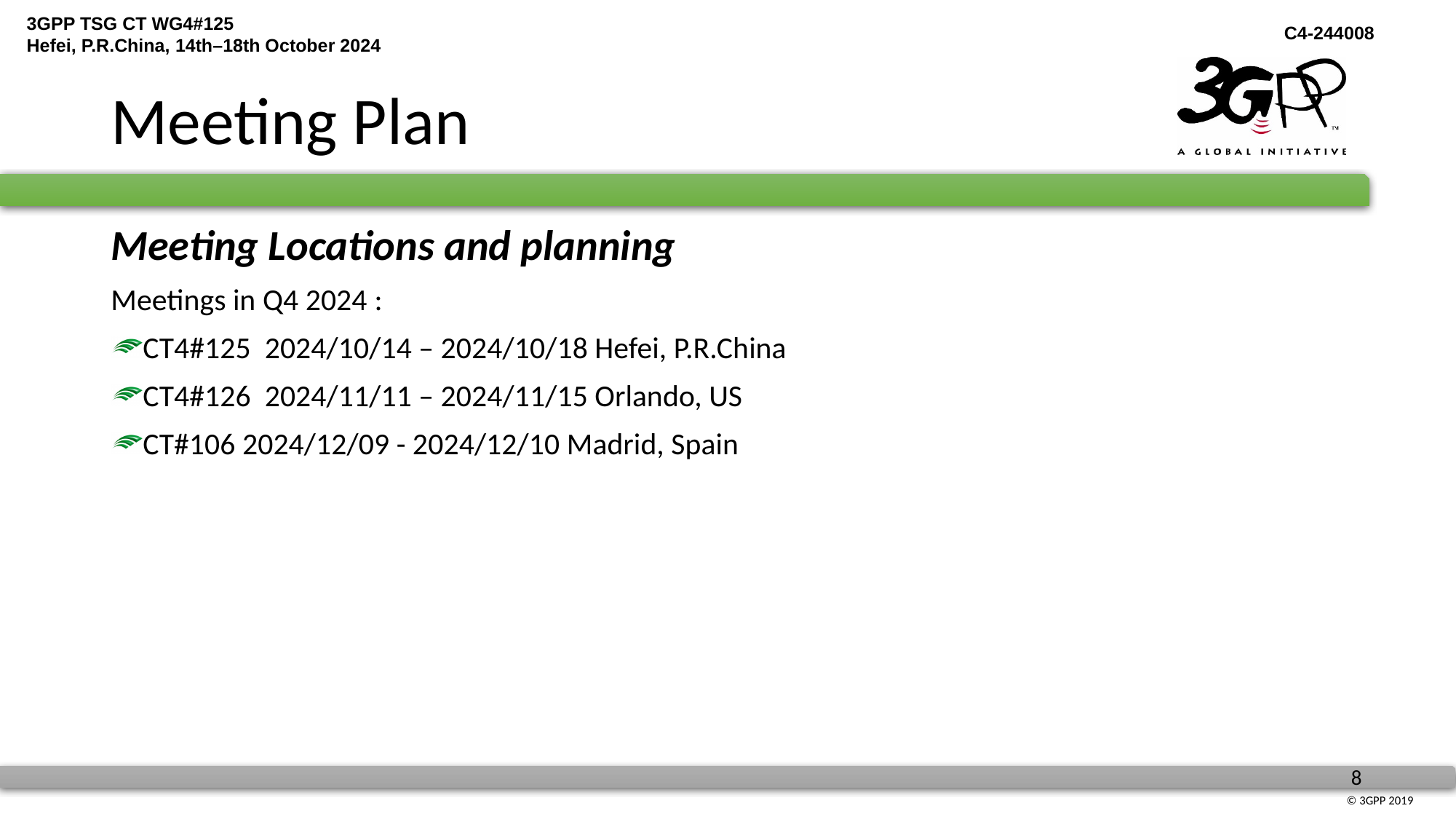

# Meeting Plan
Meeting Locations and planning
Meetings in Q4 2024 :
CT4#125  2024/10/14 – 2024/10/18 Hefei, P.R.China
CT4#126  2024/11/11 – 2024/11/15 Orlando, US
CT#106 2024/12/09 - 2024/12/10 Madrid, Spain